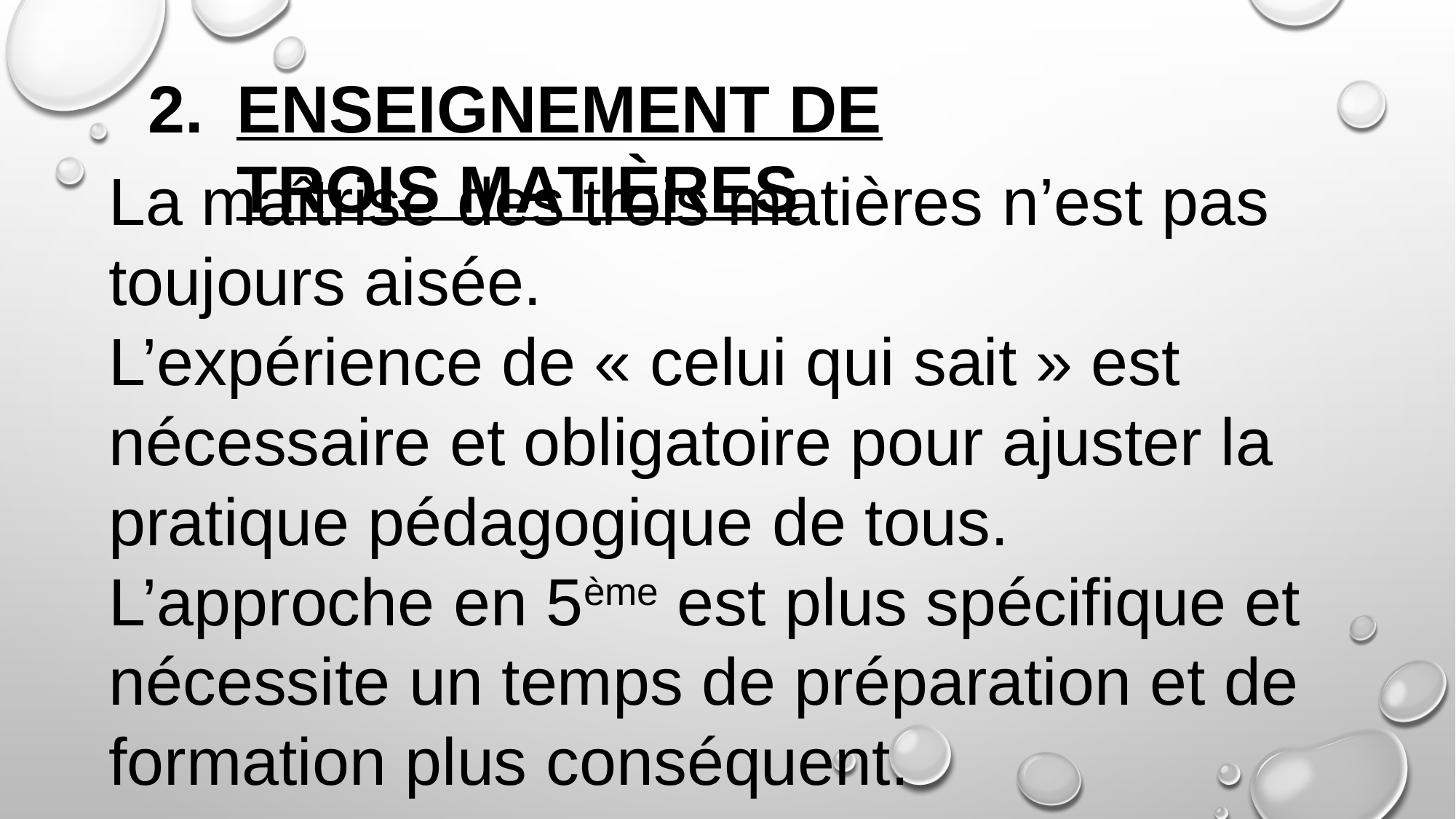

Enseignement de trois matières
La maîtrise des trois matières n’est pas toujours aisée.
L’expérience de « celui qui sait » est nécessaire et obligatoire pour ajuster la pratique pédagogique de tous.
L’approche en 5ème est plus spécifique et nécessite un temps de préparation et de formation plus conséquent.